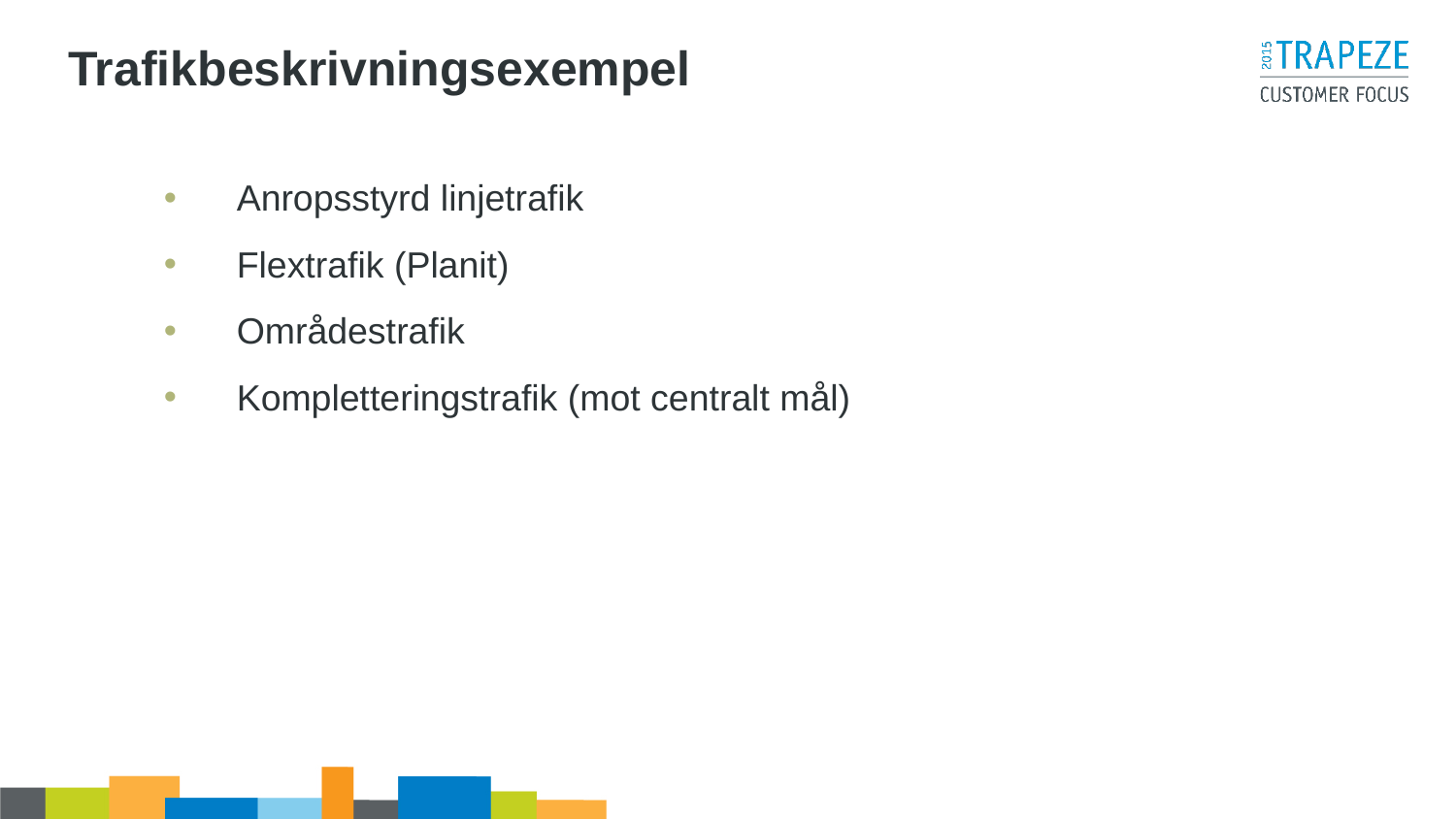

# Trafikbeskrivningsexempel
Anropsstyrd linjetrafik
Flextrafik (Planit)
Områdestrafik
Kompletteringstrafik (mot centralt mål)